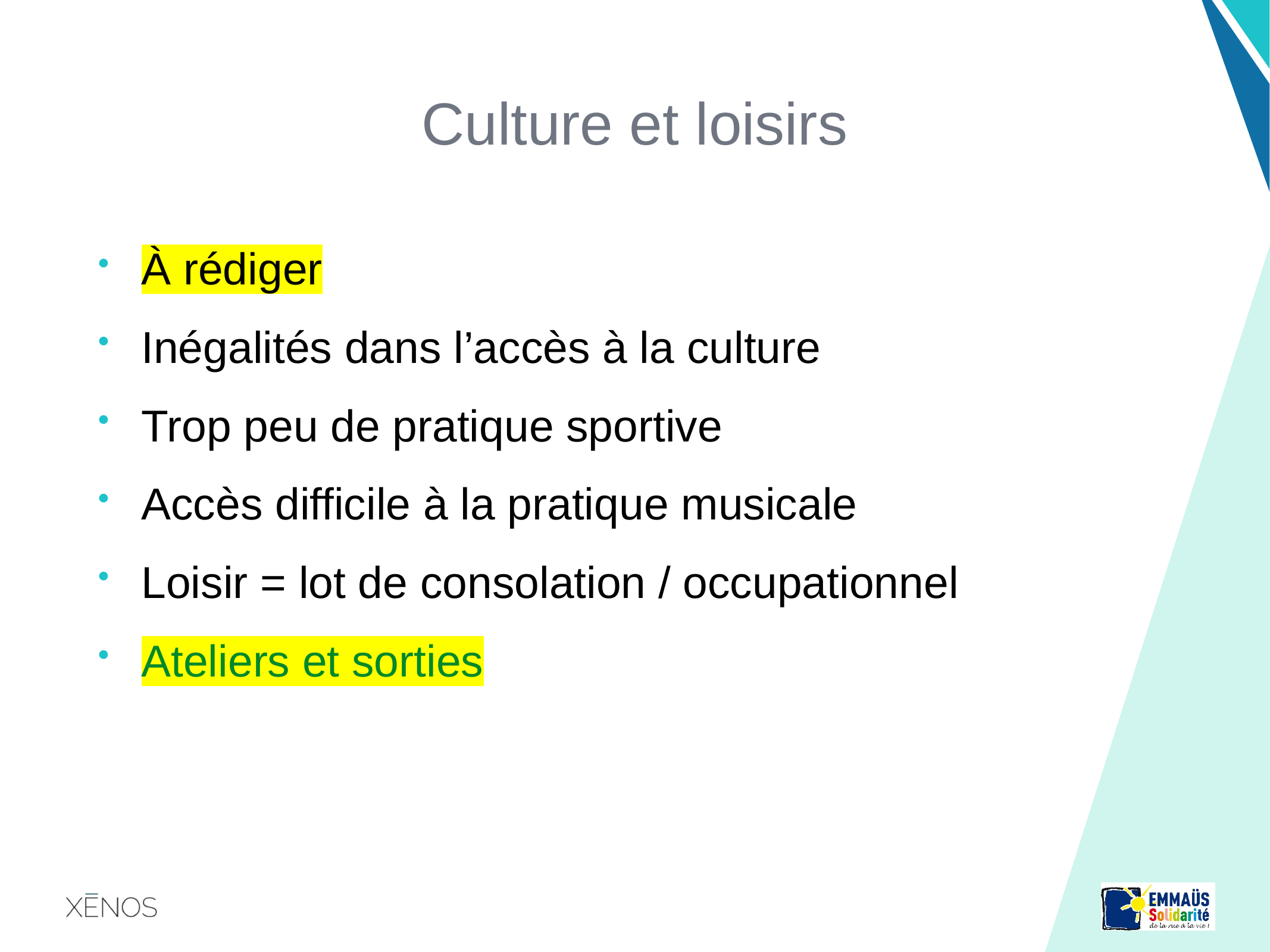

# Culture et loisirs

À rédiger
Inégalités dans l’accès à la culture
Trop peu de pratique sportive
Accès difficile à la pratique musicale
Loisir = lot de consolation / occupationnel
Ateliers et sorties